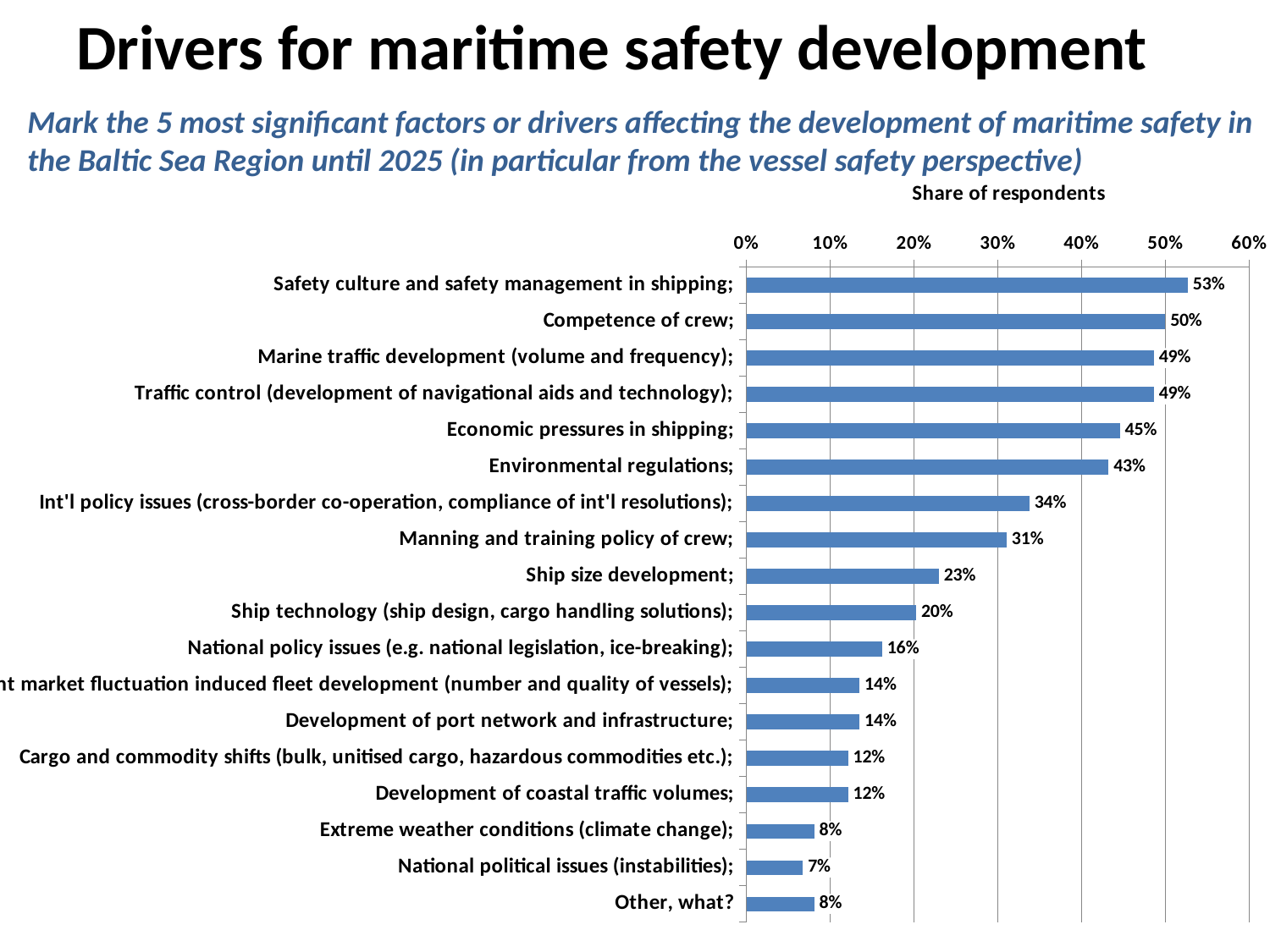

Drivers for maritime safety development
Mark the 5 most significant factors or drivers affecting the development of maritime safety in the Baltic Sea Region until 2025 (in particular from the vessel safety perspective)

### Chart

| Category |  |
|---|---|
| Safety culture and safety management in shipping; | 0.527027027027027 |
| Competence of crew; | 0.5 |
| Marine traffic development (volume and frequency); | 0.48648648648648657 |
| Traffic control (development of navigational aids and technology); | 0.48648648648648657 |
| Economic pressures in shipping; | 0.445945945945946 |
| Environmental regulations; | 0.43243243243243246 |
| Int'l policy issues (cross-border co-operation, compliance of int'l resolutions); | 0.33783783783783794 |
| Manning and training policy of crew; | 0.3108108108108109 |
| Ship size development; | 0.22972972972972971 |
| Ship technology (ship design, cargo handling solutions); | 0.20270270270270271 |
| National policy issues (e.g. national legislation, ice-breaking); | 0.16216216216216223 |
| Freight market fluctuation induced fleet development (number and quality of vessels); | 0.13513513513513517 |
| Development of port network and infrastructure; | 0.13513513513513517 |
| Cargo and commodity shifts (bulk, unitised cargo, hazardous commodities etc.); | 0.12162162162162166 |
| Development of coastal traffic volumes; | 0.12162162162162166 |
| Extreme weather conditions (climate change); | 0.08108108108108109 |
| National political issues (instabilities); | 0.06756756756756757 |
| Other, what? | 0.08108108108108109 |